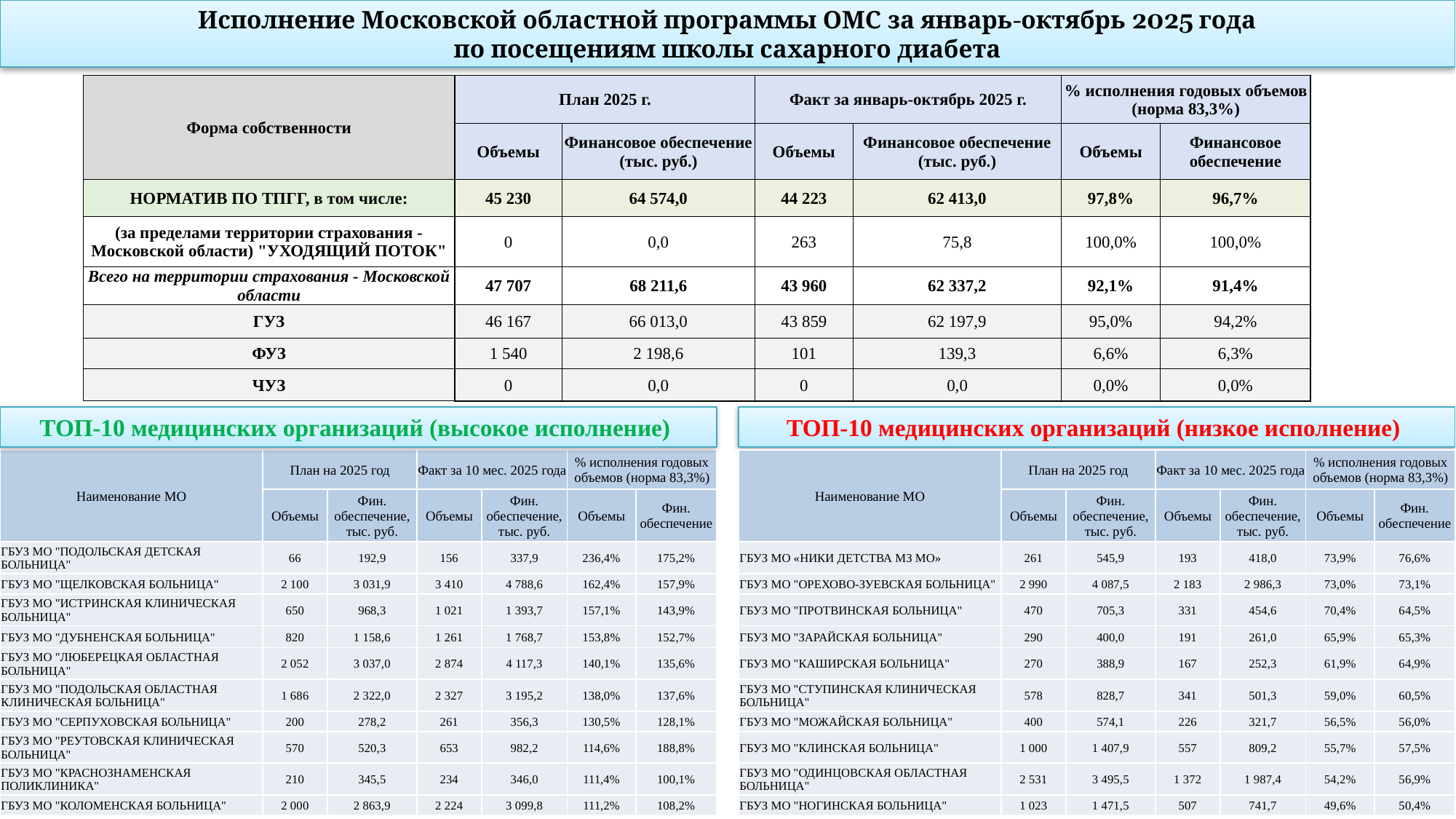

# Исполнение Московской областной программы ОМС за январь-октябрь 2025 года по посещениям школы сахарного диабета
| Форма собственности | План 2025 г. |  | Факт за январь-октябрь 2025 г. |  | % исполнения годовых объемов (норма 83,3%) |  |
| --- | --- | --- | --- | --- | --- | --- |
|  | Объемы | Финансовое обеспечение (тыс. руб.) | Объемы | Финансовое обеспечение (тыс. руб.) | Объемы | Финансовое обеспечение |
| НОРМАТИВ ПО ТПГГ, в том числе: | 45 230 | 64 574,0 | 44 223 | 62 413,0 | 97,8% | 96,7% |
| (за пределами территории страхования - Московской области) "УХОДЯЩИЙ ПОТОК" | 0 | 0,0 | 263 | 75,8 | 100,0% | 100,0% |
| Всего на территории страхования - Московской области | 47 707 | 68 211,6 | 43 960 | 62 337,2 | 92,1% | 91,4% |
| ГУЗ | 46 167 | 66 013,0 | 43 859 | 62 197,9 | 95,0% | 94,2% |
| ФУЗ | 1 540 | 2 198,6 | 101 | 139,3 | 6,6% | 6,3% |
| ЧУЗ | 0 | 0,0 | 0 | 0,0 | 0,0% | 0,0% |
ТОП-10 медицинских организаций (низкое исполнение)
ТОП-10 медицинских организаций (высокое исполнение)
| Наименование МО | План на 2025 год |  | Факт за 10 мес. 2025 года |  | % исполнения годовых объемов (норма 83,3%) |  |
| --- | --- | --- | --- | --- | --- | --- |
|  | Объемы | Фин. обеспечение, тыс. руб. | Объемы | Фин. обеспечение, тыс. руб. | Объемы | Фин. обеспечение |
| ГБУЗ МО "ПОДОЛЬСКАЯ ДЕТСКАЯ БОЛЬНИЦА" | 66 | 192,9 | 156 | 337,9 | 236,4% | 175,2% |
| ГБУЗ МО "ЩЕЛКОВСКАЯ БОЛЬНИЦА" | 2 100 | 3 031,9 | 3 410 | 4 788,6 | 162,4% | 157,9% |
| ГБУЗ МО "ИСТРИНСКАЯ КЛИНИЧЕСКАЯ БОЛЬНИЦА" | 650 | 968,3 | 1 021 | 1 393,7 | 157,1% | 143,9% |
| ГБУЗ МО "ДУБНЕНСКАЯ БОЛЬНИЦА" | 820 | 1 158,6 | 1 261 | 1 768,7 | 153,8% | 152,7% |
| ГБУЗ МО "ЛЮБЕРЕЦКАЯ ОБЛАСТНАЯ БОЛЬНИЦА" | 2 052 | 3 037,0 | 2 874 | 4 117,3 | 140,1% | 135,6% |
| ГБУЗ МО "ПОДОЛЬСКАЯ ОБЛАСТНАЯ КЛИНИЧЕСКАЯ БОЛЬНИЦА" | 1 686 | 2 322,0 | 2 327 | 3 195,2 | 138,0% | 137,6% |
| ГБУЗ МО "СЕРПУХОВСКАЯ БОЛЬНИЦА" | 200 | 278,2 | 261 | 356,3 | 130,5% | 128,1% |
| ГБУЗ МО "РЕУТОВСКАЯ КЛИНИЧЕСКАЯ БОЛЬНИЦА" | 570 | 520,3 | 653 | 982,2 | 114,6% | 188,8% |
| ГБУЗ МО "КРАСНОЗНАМЕНСКАЯ ПОЛИКЛИНИКА" | 210 | 345,5 | 234 | 346,0 | 111,4% | 100,1% |
| ГБУЗ МО "КОЛОМЕНСКАЯ БОЛЬНИЦА" | 2 000 | 2 863,9 | 2 224 | 3 099,8 | 111,2% | 108,2% |
| Наименование МО | План на 2025 год |  | Факт за 10 мес. 2025 года |  | % исполнения годовых объемов (норма 83,3%) |  |
| --- | --- | --- | --- | --- | --- | --- |
|  | Объемы | Фин. обеспечение, тыс. руб. | Объемы | Фин. обеспечение, тыс. руб. | Объемы | Фин. обеспечение |
| ГБУЗ МО «НИКИ ДЕТСТВА МЗ МО» | 261 | 545,9 | 193 | 418,0 | 73,9% | 76,6% |
| ГБУЗ МО "ОРЕХОВО-ЗУЕВСКАЯ БОЛЬНИЦА" | 2 990 | 4 087,5 | 2 183 | 2 986,3 | 73,0% | 73,1% |
| ГБУЗ МО "ПРОТВИНСКАЯ БОЛЬНИЦА" | 470 | 705,3 | 331 | 454,6 | 70,4% | 64,5% |
| ГБУЗ МО "ЗАРАЙСКАЯ БОЛЬНИЦА" | 290 | 400,0 | 191 | 261,0 | 65,9% | 65,3% |
| ГБУЗ МО "КАШИРСКАЯ БОЛЬНИЦА" | 270 | 388,9 | 167 | 252,3 | 61,9% | 64,9% |
| ГБУЗ МО "СТУПИНСКАЯ КЛИНИЧЕСКАЯ БОЛЬНИЦА" | 578 | 828,7 | 341 | 501,3 | 59,0% | 60,5% |
| ГБУЗ МО "МОЖАЙСКАЯ БОЛЬНИЦА" | 400 | 574,1 | 226 | 321,7 | 56,5% | 56,0% |
| ГБУЗ МО "КЛИНСКАЯ БОЛЬНИЦА" | 1 000 | 1 407,9 | 557 | 809,2 | 55,7% | 57,5% |
| ГБУЗ МО "ОДИНЦОВСКАЯ ОБЛАСТНАЯ БОЛЬНИЦА" | 2 531 | 3 495,5 | 1 372 | 1 987,4 | 54,2% | 56,9% |
| ГБУЗ МО "НОГИНСКАЯ БОЛЬНИЦА" | 1 023 | 1 471,5 | 507 | 741,7 | 49,6% | 50,4% |
25